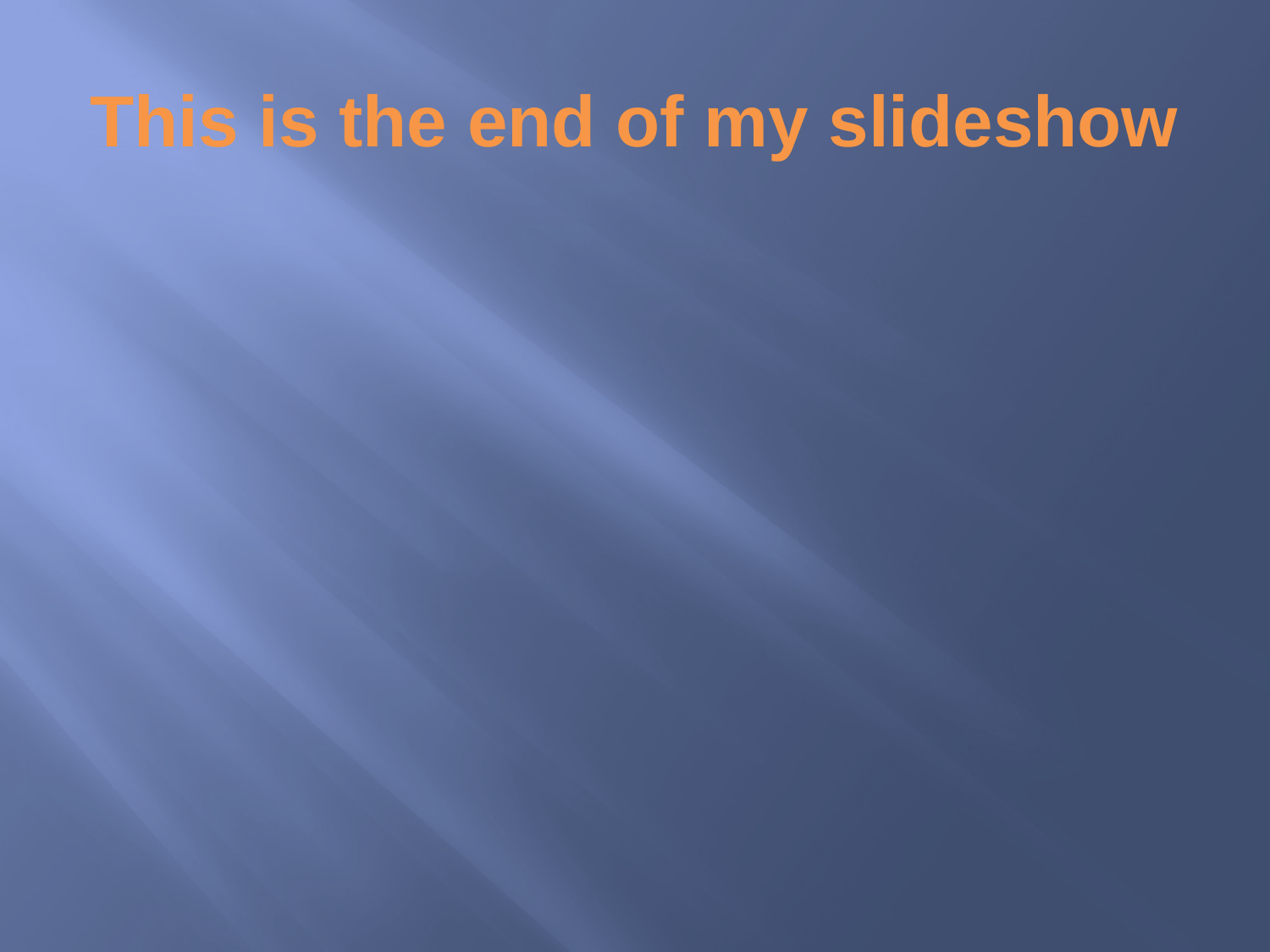

# This is the end of my slideshow